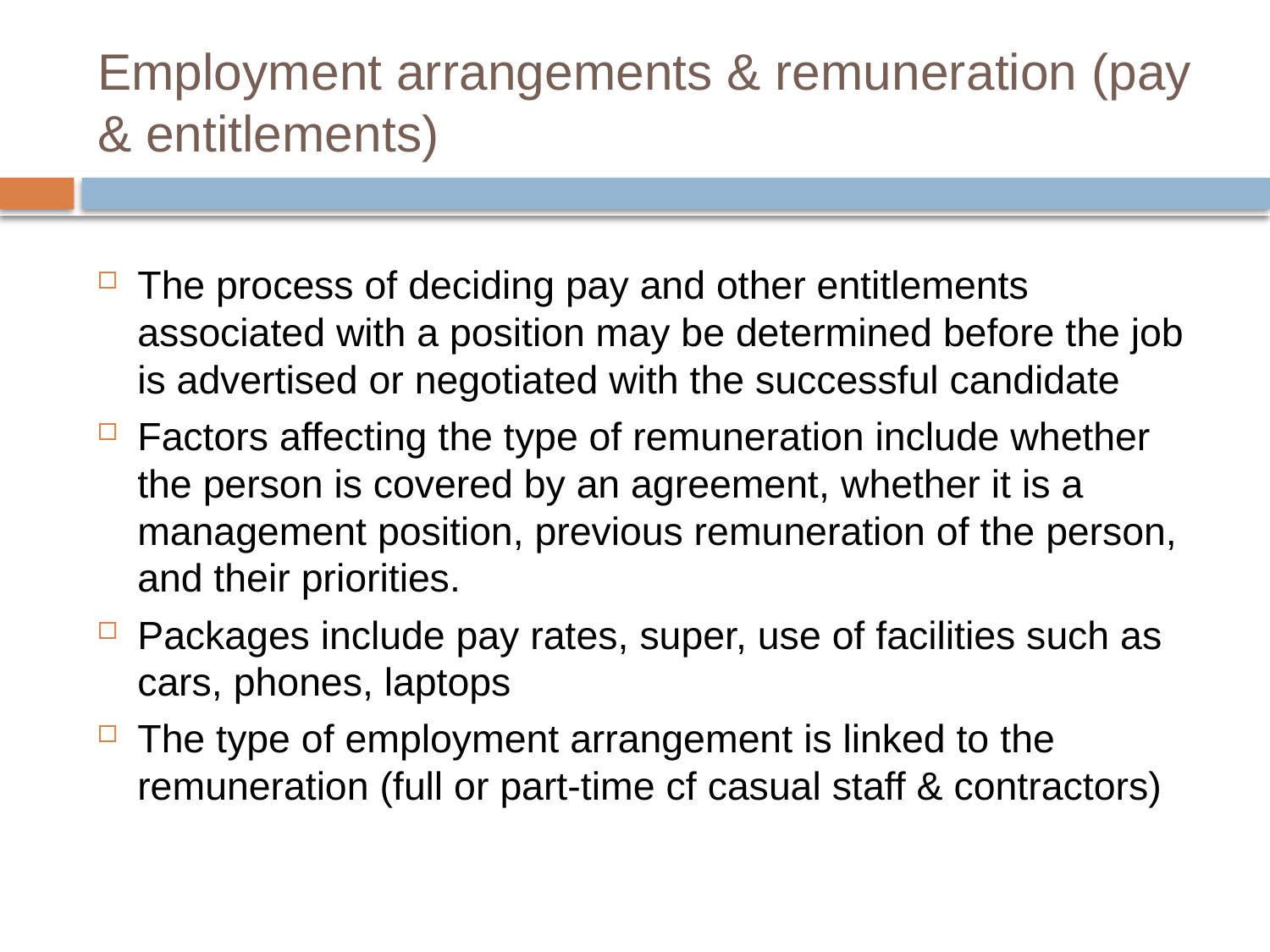

# Employment arrangements & remuneration (pay & entitlements)
The process of deciding pay and other entitlements associated with a position may be determined before the job is advertised or negotiated with the successful candidate
Factors affecting the type of remuneration include whether the person is covered by an agreement, whether it is a management position, previous remuneration of the person, and their priorities.
Packages include pay rates, super, use of facilities such as cars, phones, laptops
The type of employment arrangement is linked to the remuneration (full or part-time cf casual staff & contractors)